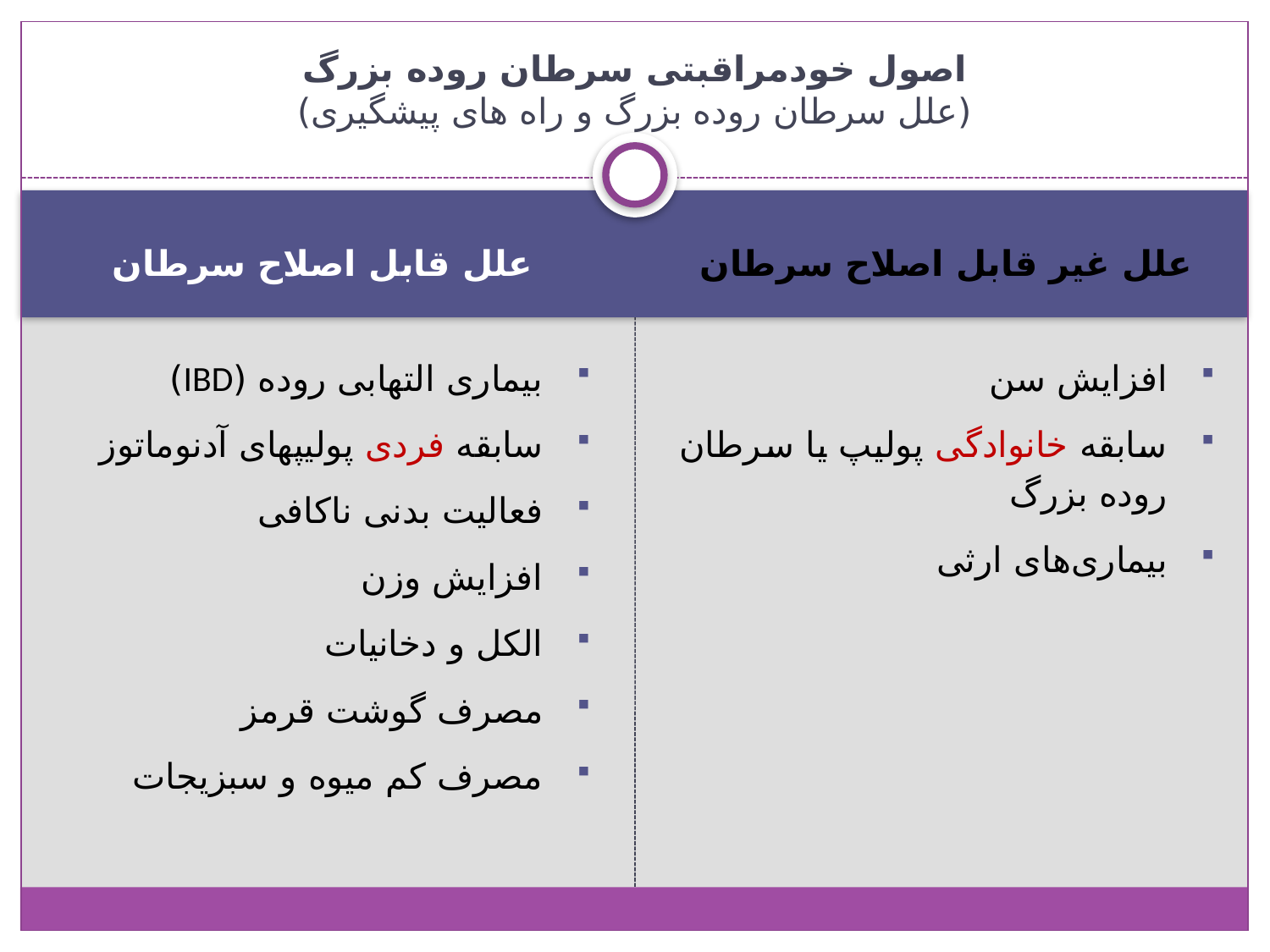

# اصول خودمراقبتی سرطان روده بزرگ (علل سرطان روده بزرگ و راه های پیشگیری)
علل قابل اصلاح سرطان
علل غیر قابل اصلاح سرطان
بیماری التهابی روده (IBD)
سابقه فردی پولیپ­های آدنوماتوز
فعالیت بدنی ناکافی
افزایش وزن
الکل و دخانیات
مصرف گوشت قرمز
مصرف کم میوه و سبزیجات

افزایش سن
سابقه خانوادگی پولیپ­ یا سرطان روده بزرگ
بیماری‌های ارثی